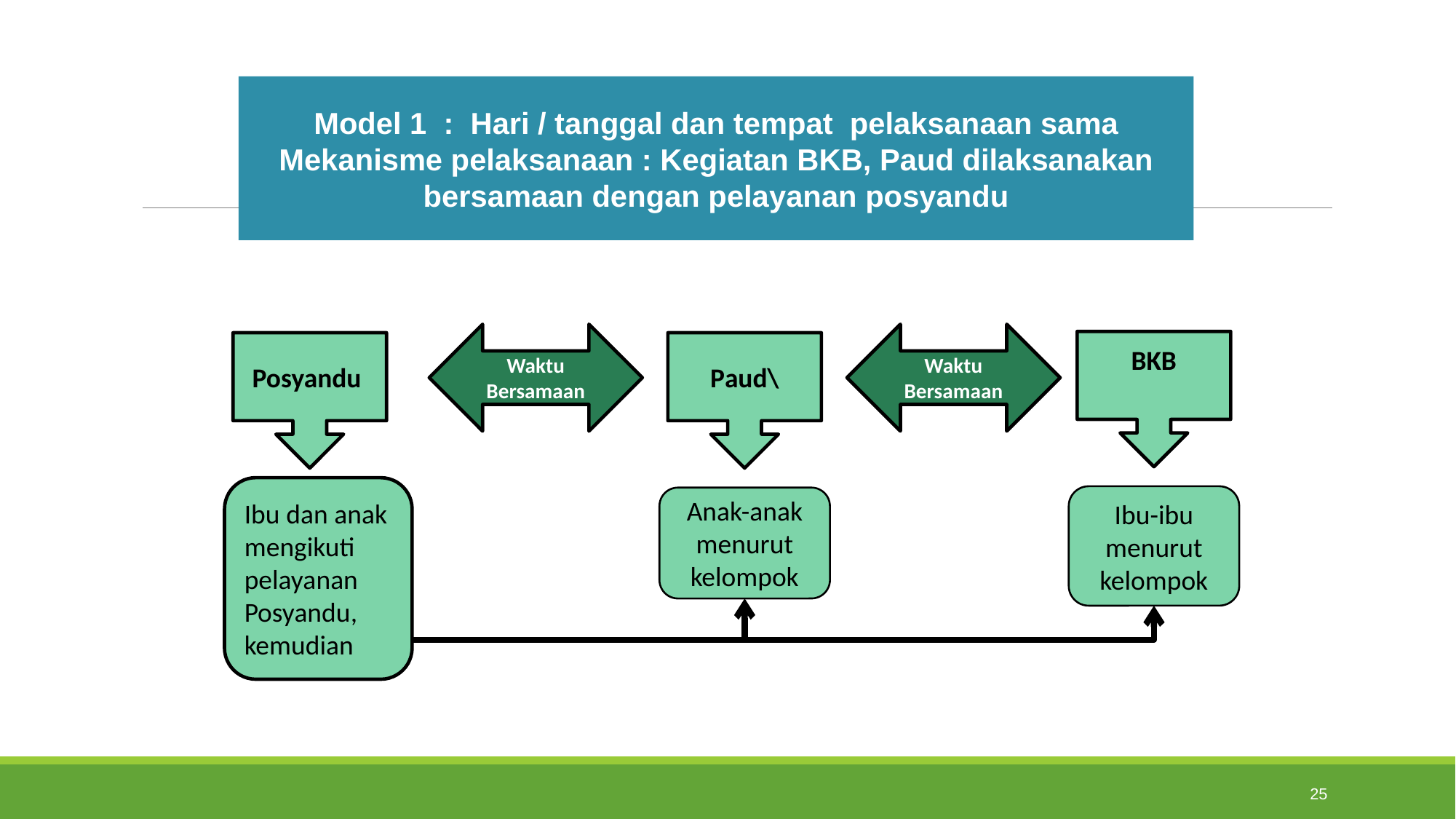

Model 1  :  Hari / tanggal dan tempat  pelaksanaan sama
Mekanisme pelaksanaan : Kegiatan BKB, Paud dilaksanakan bersamaan dengan pelayanan posyandu
Waktu Bersamaan
Waktu Bersamaan
BKB

Posyandu
Paud\
Ibu dan anak mengikuti pelayanan Posyandu,  kemudian
Ibu-ibu menurut kelompok
Anak-anak menurut kelompok
25